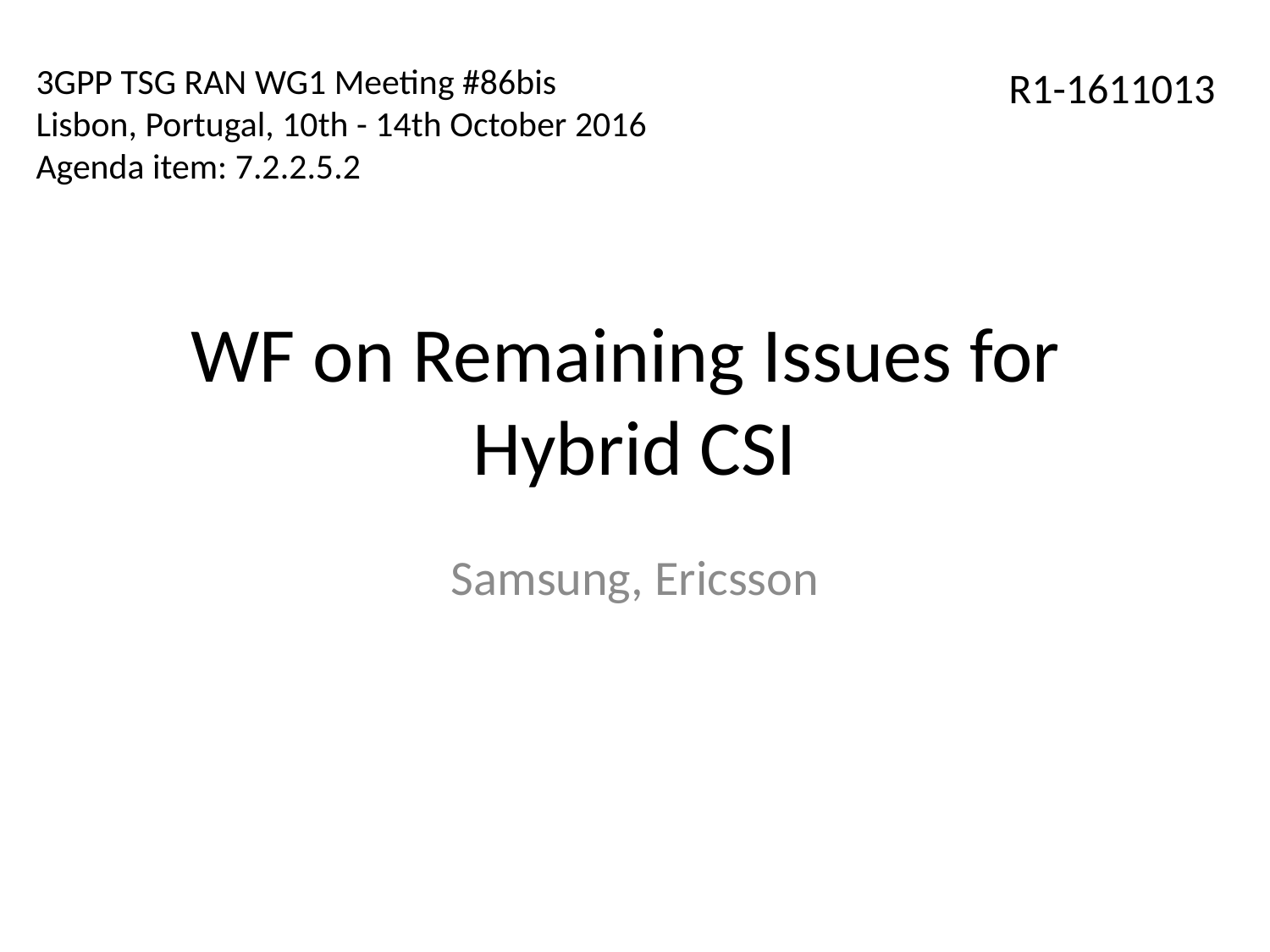

3GPP TSG RAN WG1 Meeting #86bis
Lisbon, Portugal, 10th - 14th October 2016
Agenda item: 7.2.2.5.2
R1-1611013
# WF on Remaining Issues for Hybrid CSI
Samsung, Ericsson